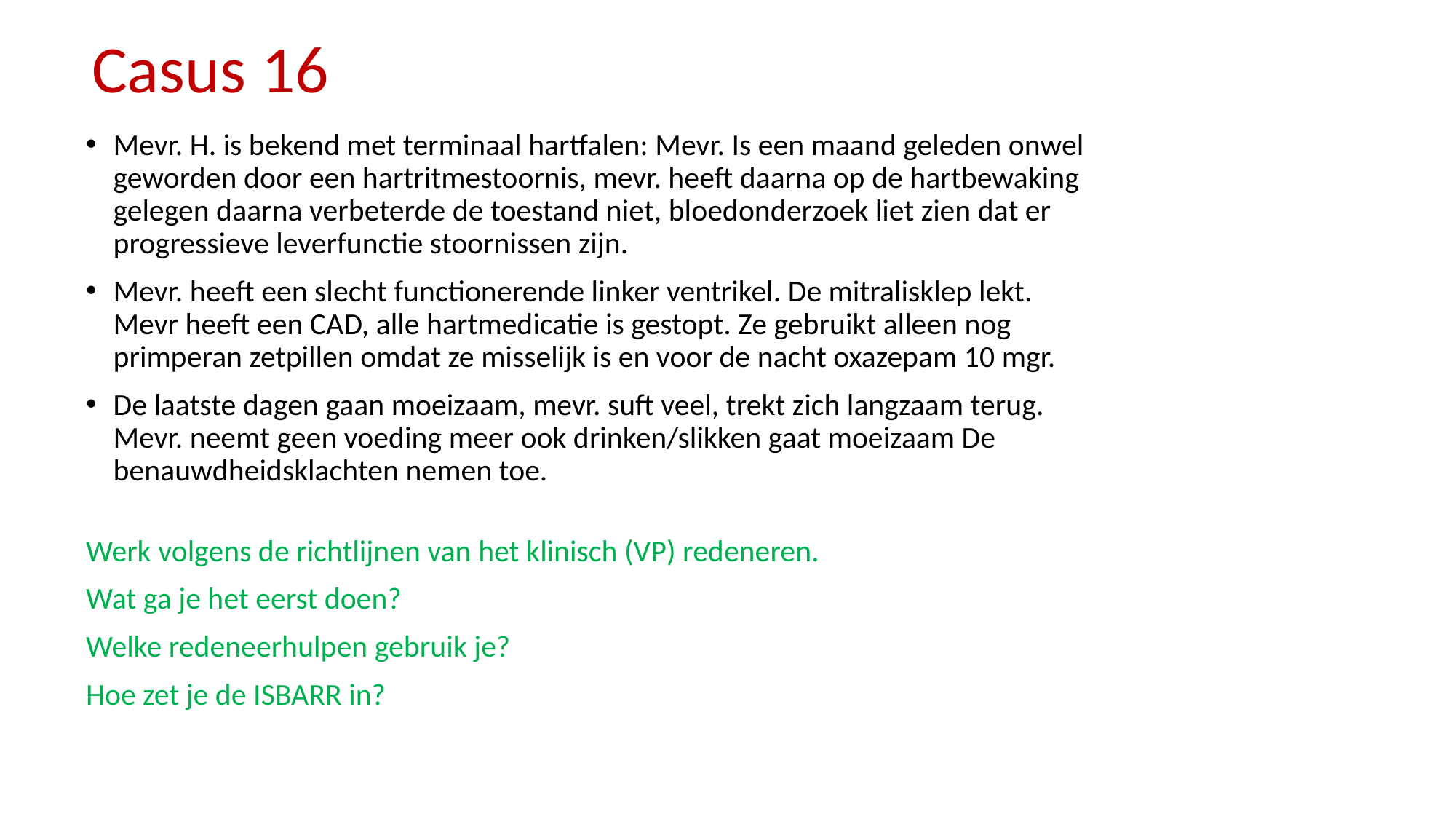

# Casus 16
Mevr. H. is bekend met terminaal hartfalen: Mevr. Is een maand geleden onwel geworden door een hartritmestoornis, mevr. heeft daarna op de hartbewaking gelegen daarna verbeterde de toestand niet, bloedonderzoek liet zien dat er progressieve leverfunctie stoornissen zijn.
Mevr. heeft een slecht functionerende linker ventrikel. De mitralisklep lekt. Mevr heeft een CAD, alle hartmedicatie is gestopt. Ze gebruikt alleen nog primperan zetpillen omdat ze misselijk is en voor de nacht oxazepam 10 mgr.
De laatste dagen gaan moeizaam, mevr. suft veel, trekt zich langzaam terug. Mevr. neemt geen voeding meer ook drinken/slikken gaat moeizaam De benauwdheidsklachten nemen toe.
Werk volgens de richtlijnen van het klinisch (VP) redeneren.
Wat ga je het eerst doen?
Welke redeneerhulpen gebruik je?
Hoe zet je de ISBARR in?